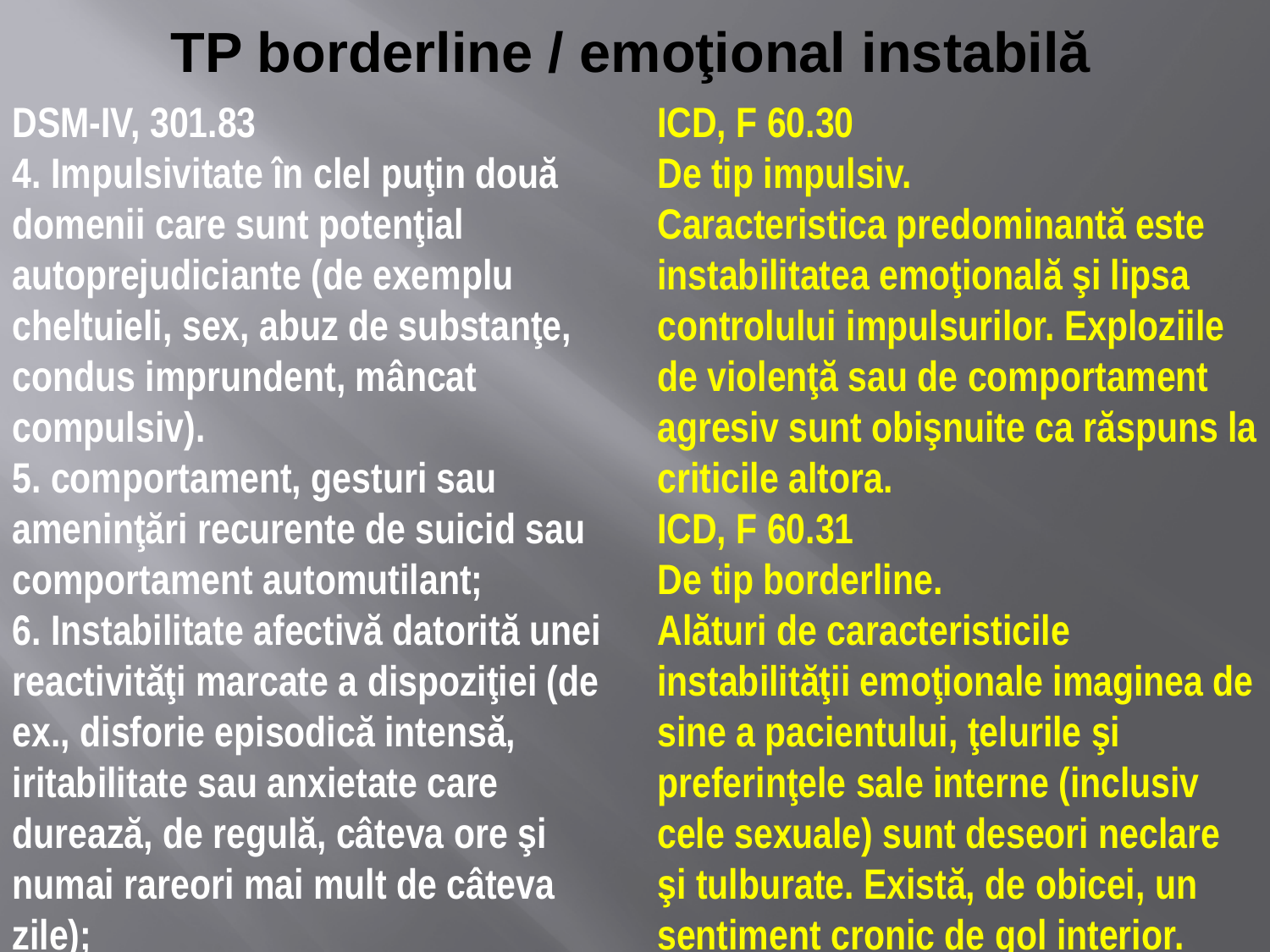

# TP borderline / emoţional instabilă
DSM-IV, 301.83
4. Impulsivitate în clel puţin două domenii care sunt potenţial autoprejudiciante (de exemplu cheltuieli, sex, abuz de substanţe, condus imprundent, mâncat compulsiv).
5. comportament, gesturi sau ameninţări recurente de suicid sau comportament automutilant;
6. Instabilitate afectivă datorită unei reactivităţi marcate a dispoziţiei (de ex., disforie episodică intensă, iritabilitate sau anxietate care durează, de regulă, câteva ore şi numai rareori mai mult de câteva zile);
ICD, F 60.30
De tip impulsiv.
Caracteristica predominantă este instabilitatea emoţională şi lipsa controlului impulsurilor. Exploziile de violenţă sau de comportament agresiv sunt obişnuite ca răspuns la criticile altora.
ICD, F 60.31
De tip borderline.
Alături de caracteristicile instabilităţii emoţionale imaginea de sine a pacientului, ţelurile şi preferinţele sale interne (inclusiv cele sexuale) sunt deseori neclare şi tulburate. Există, de obicei, un sentiment cronic de gol interior.